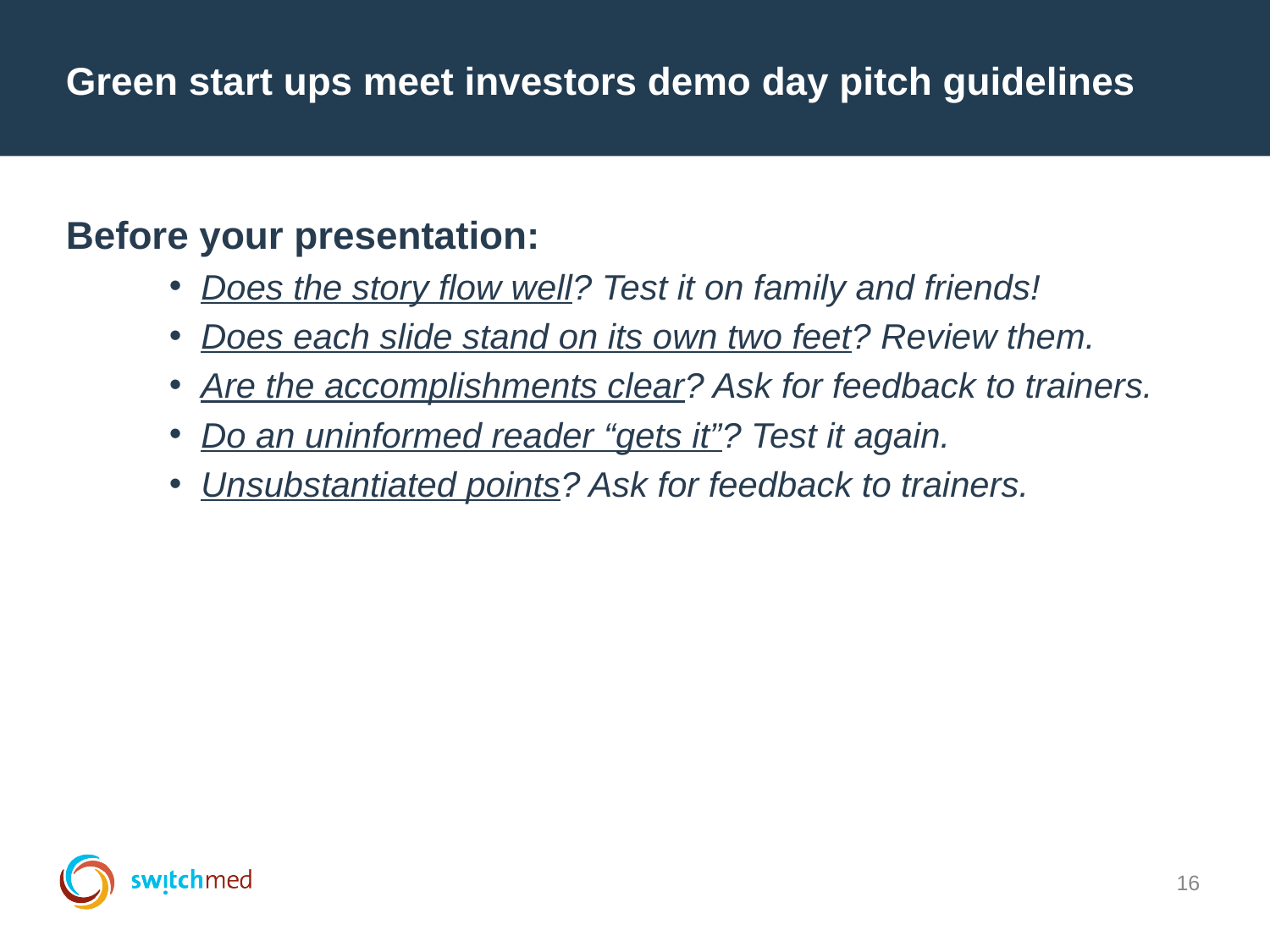

# Green start ups meet investors demo day pitch guidelines
Before your presentation:
Does the story flow well? Test it on family and friends!
Does each slide stand on its own two feet? Review them.
Are the accomplishments clear? Ask for feedback to trainers.
Do an uninformed reader “gets it”? Test it again.
Unsubstantiated points? Ask for feedback to trainers.
16